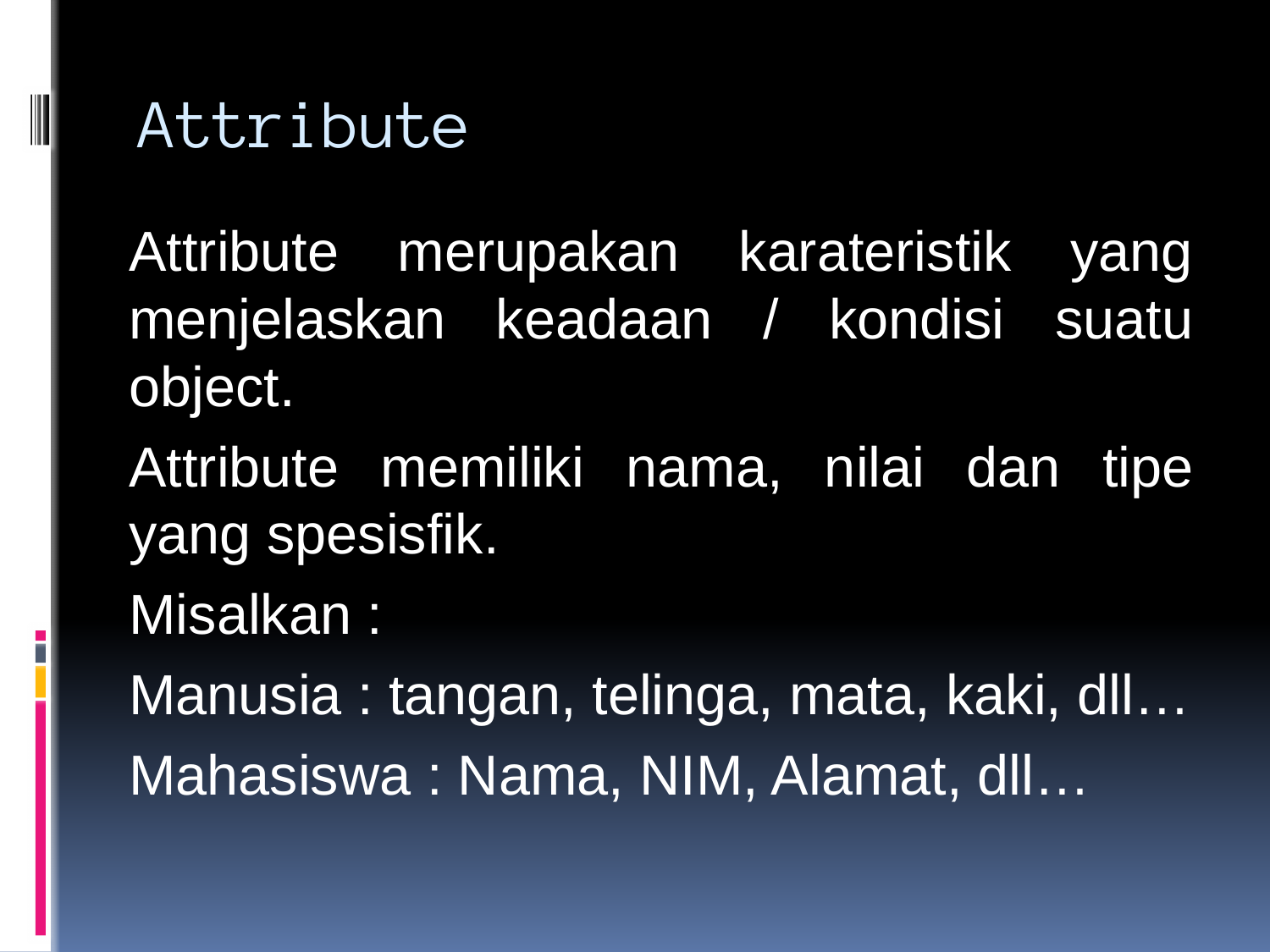

# Attribute
	Attribute merupakan karateristik yang menjelaskan keadaan / kondisi suatu object.
	Attribute memiliki nama, nilai dan tipe yang spesisfik.
	Misalkan :
	Manusia : tangan, telinga, mata, kaki, dll…
	Mahasiswa : Nama, NIM, Alamat, dll…